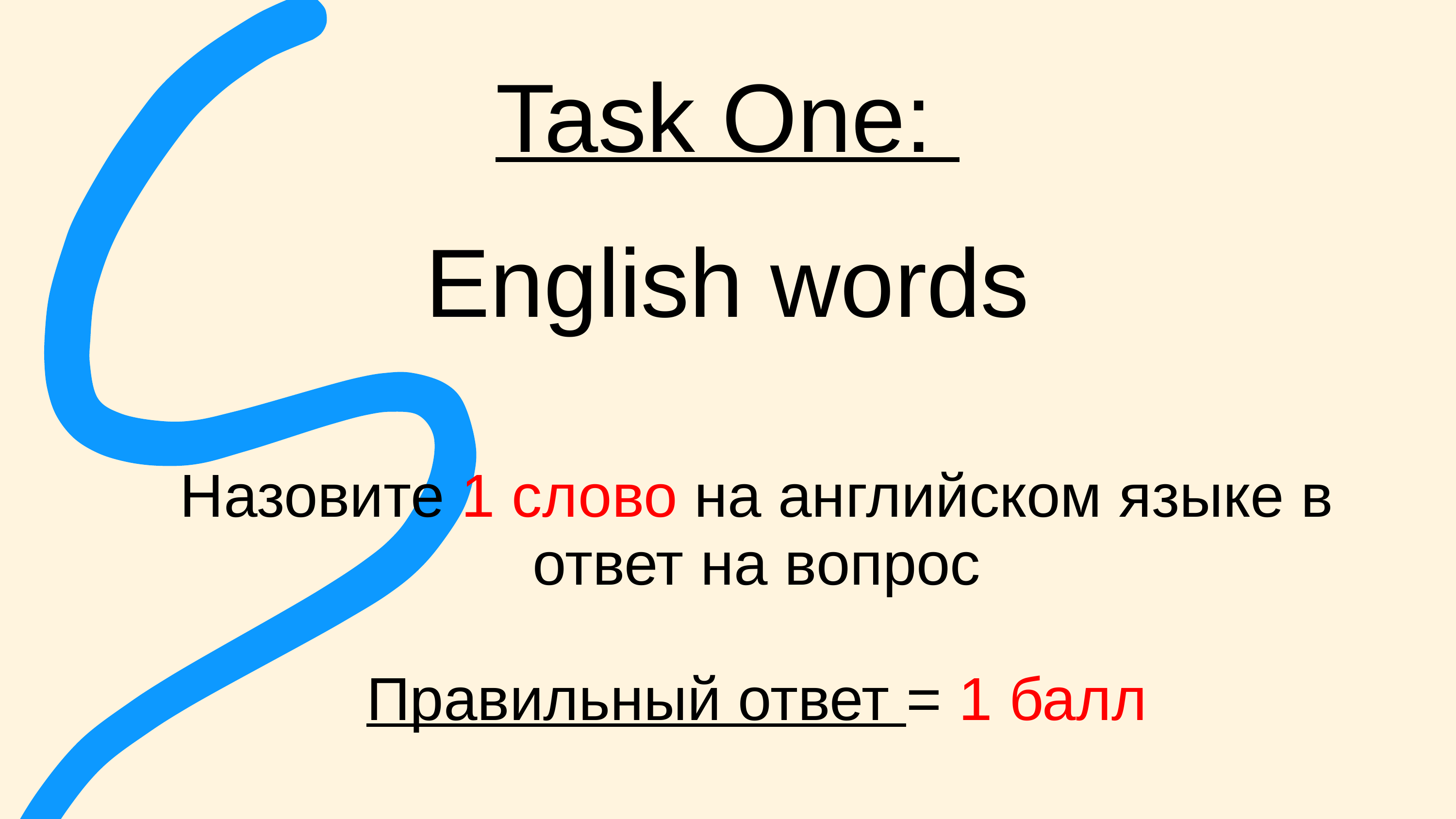

Task One:

English words
|  |
| --- |
| Назовите 1 слово на английском языке в ответ на вопрос Правильный ответ = 1 балл |
|  |
|  |